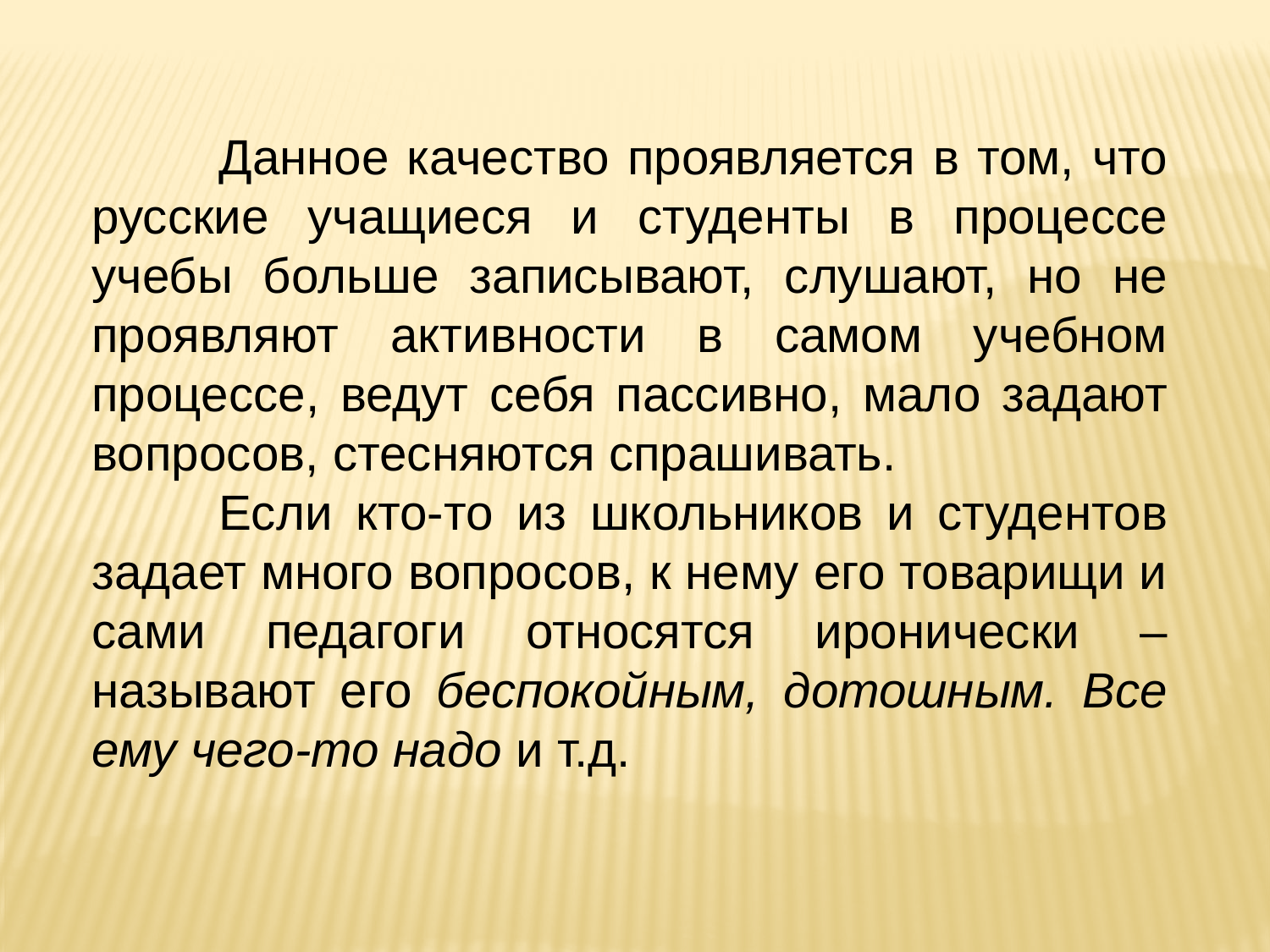

Данное качество проявляется в том, что русские учащиеся и студенты в процессе учебы больше записывают, слушают, но не проявляют активности в самом учебном процессе, ведут себя пассивно, мало задают вопросов, стесняются спрашивать.
	Если кто-то из школьников и студентов задает много вопросов, к нему его товарищи и сами педагоги относятся иронически – называют его беспокойным, дотошным. Все ему чего-то надо и т.д.